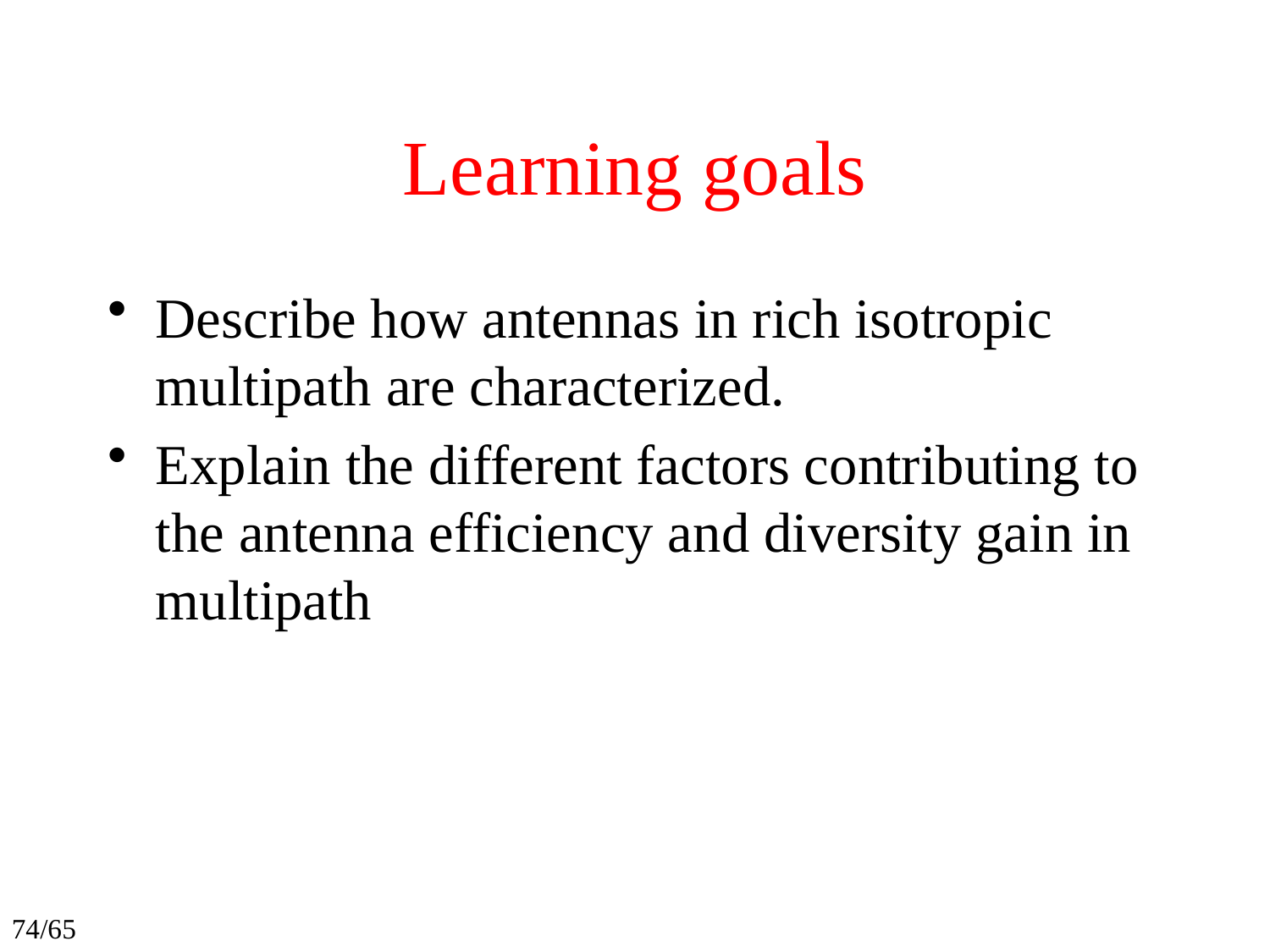

# Learning goals
Describe how antennas in rich isotropic multipath are characterized.
Explain the different factors contributing to the antenna efficiency and diversity gain in multipath